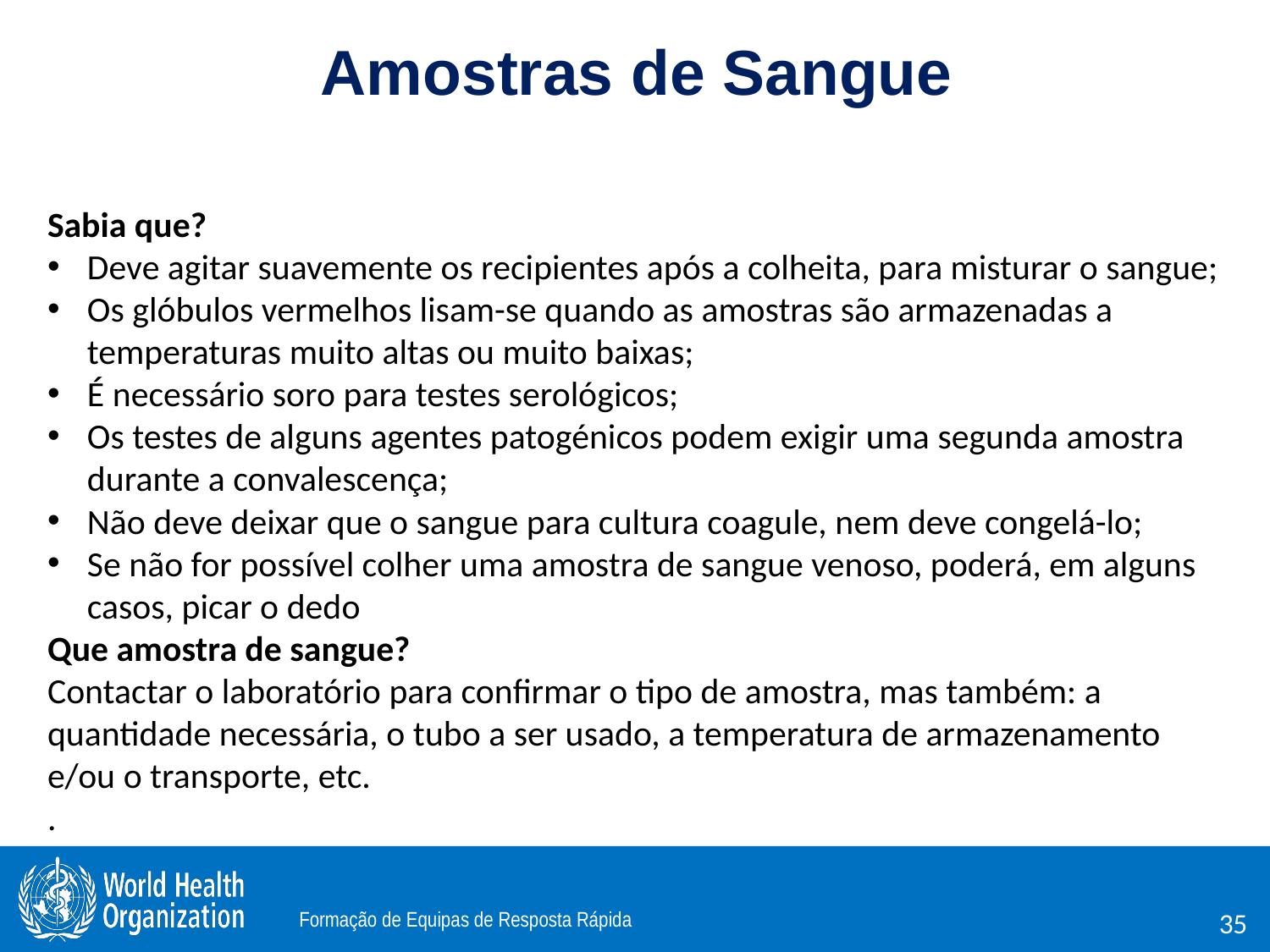

# Amostras de Sangue
Sabia que?
Deve agitar suavemente os recipientes após a colheita, para misturar o sangue;
Os glóbulos vermelhos lisam-se quando as amostras são armazenadas a temperaturas muito altas ou muito baixas;
É necessário soro para testes serológicos;
Os testes de alguns agentes patogénicos podem exigir uma segunda amostra durante a convalescença;
Não deve deixar que o sangue para cultura coagule, nem deve congelá-lo;
Se não for possível colher uma amostra de sangue venoso, poderá, em alguns casos, picar o dedo
Que amostra de sangue?
Contactar o laboratório para confirmar o tipo de amostra, mas também: a quantidade necessária, o tubo a ser usado, a temperatura de armazenamento e/ou o transporte, etc.
.